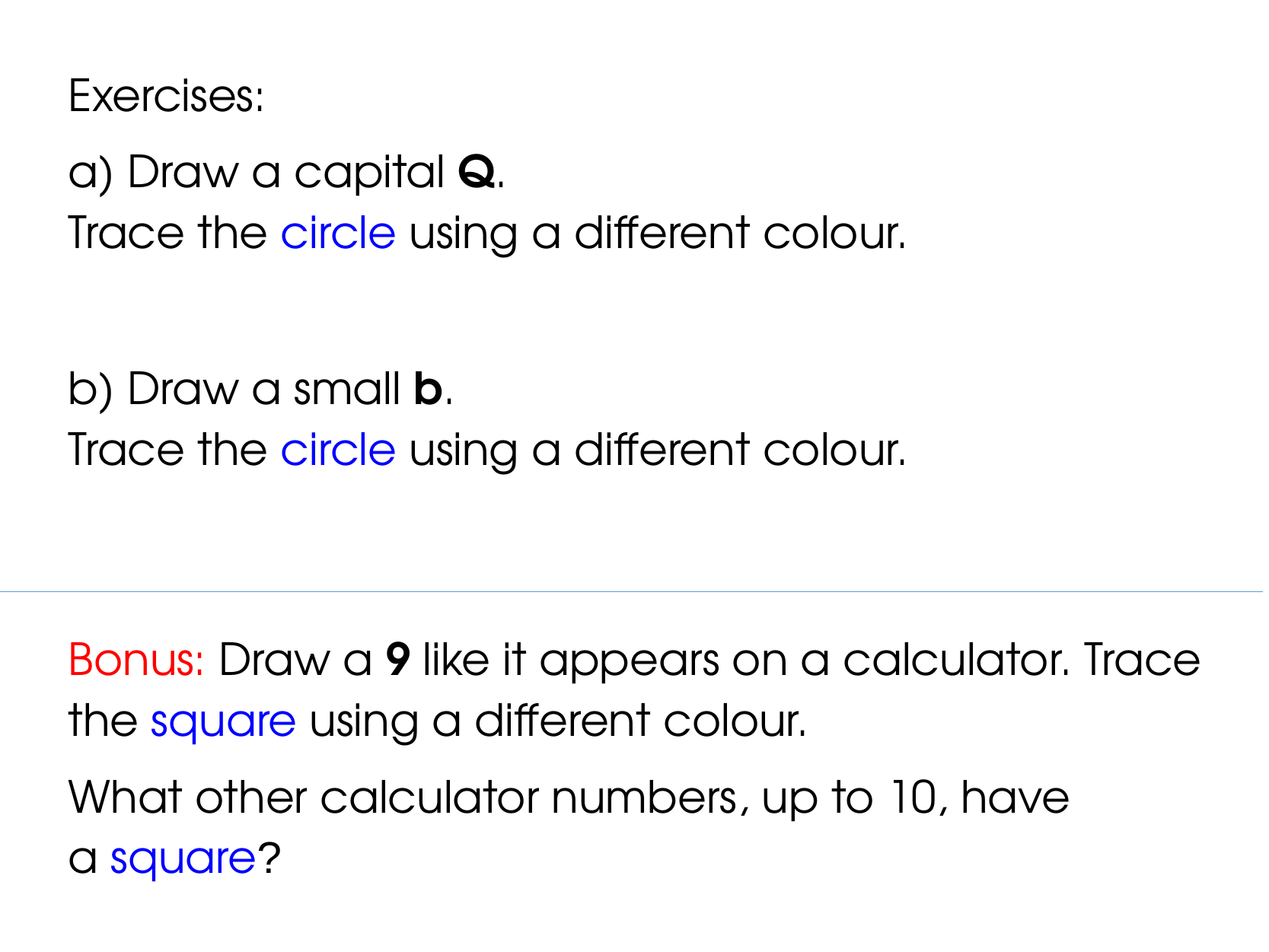

Exercises:
a) Draw a capital Q.
Trace the circle using a different colour.
b) Draw a small b.
Trace the circle using a different colour.
Bonus: Draw a 9 like it appears on a calculator. Trace the square using a different colour.
What other calculator numbers, up to 10, have
a square?